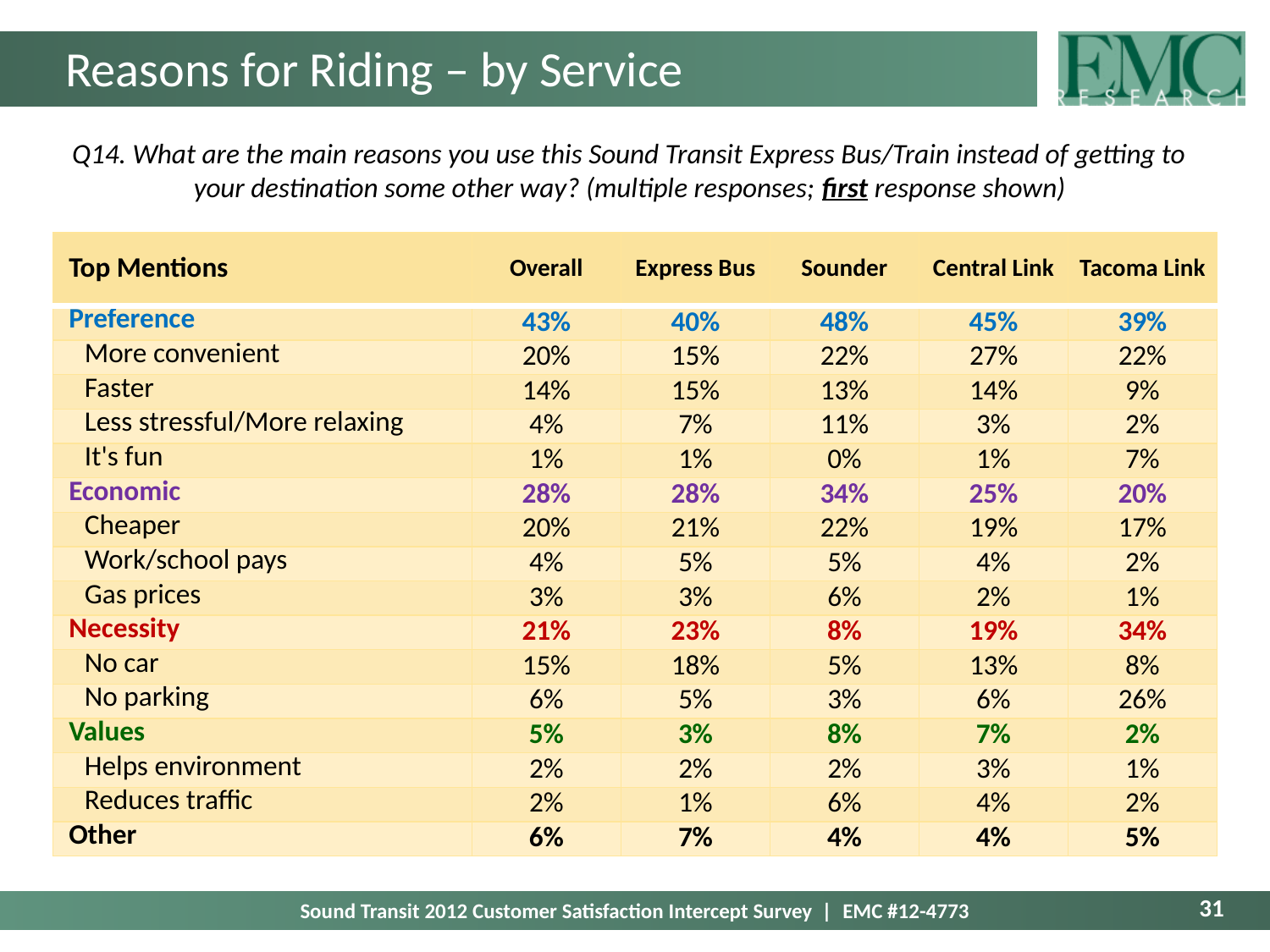

# Reasons for Riding – by Service
Q14. What are the main reasons you use this Sound Transit Express Bus/Train instead of getting to your destination some other way? (multiple responses; first response shown)
| Top Mentions | Overall | Express Bus | Sounder | Central Link | Tacoma Link |
| --- | --- | --- | --- | --- | --- |
| Preference | 43% | 40% | 48% | 45% | 39% |
| More convenient | 20% | 15% | 22% | 27% | 22% |
| Faster | 14% | 15% | 13% | 14% | 9% |
| Less stressful/More relaxing | 4% | 7% | 11% | 3% | 2% |
| It's fun | 1% | 1% | 0% | 1% | 7% |
| Economic | 28% | 28% | 34% | 25% | 20% |
| Cheaper | 20% | 21% | 22% | 19% | 17% |
| Work/school pays | 4% | 5% | 5% | 4% | 2% |
| Gas prices | 3% | 3% | 6% | 2% | 1% |
| Necessity | 21% | 23% | 8% | 19% | 34% |
| No car | 15% | 18% | 5% | 13% | 8% |
| No parking | 6% | 5% | 3% | 6% | 26% |
| Values | 5% | 3% | 8% | 7% | 2% |
| Helps environment | 2% | 2% | 2% | 3% | 1% |
| Reduces traffic | 2% | 1% | 6% | 4% | 2% |
| Other | 6% | 7% | 4% | 4% | 5% |